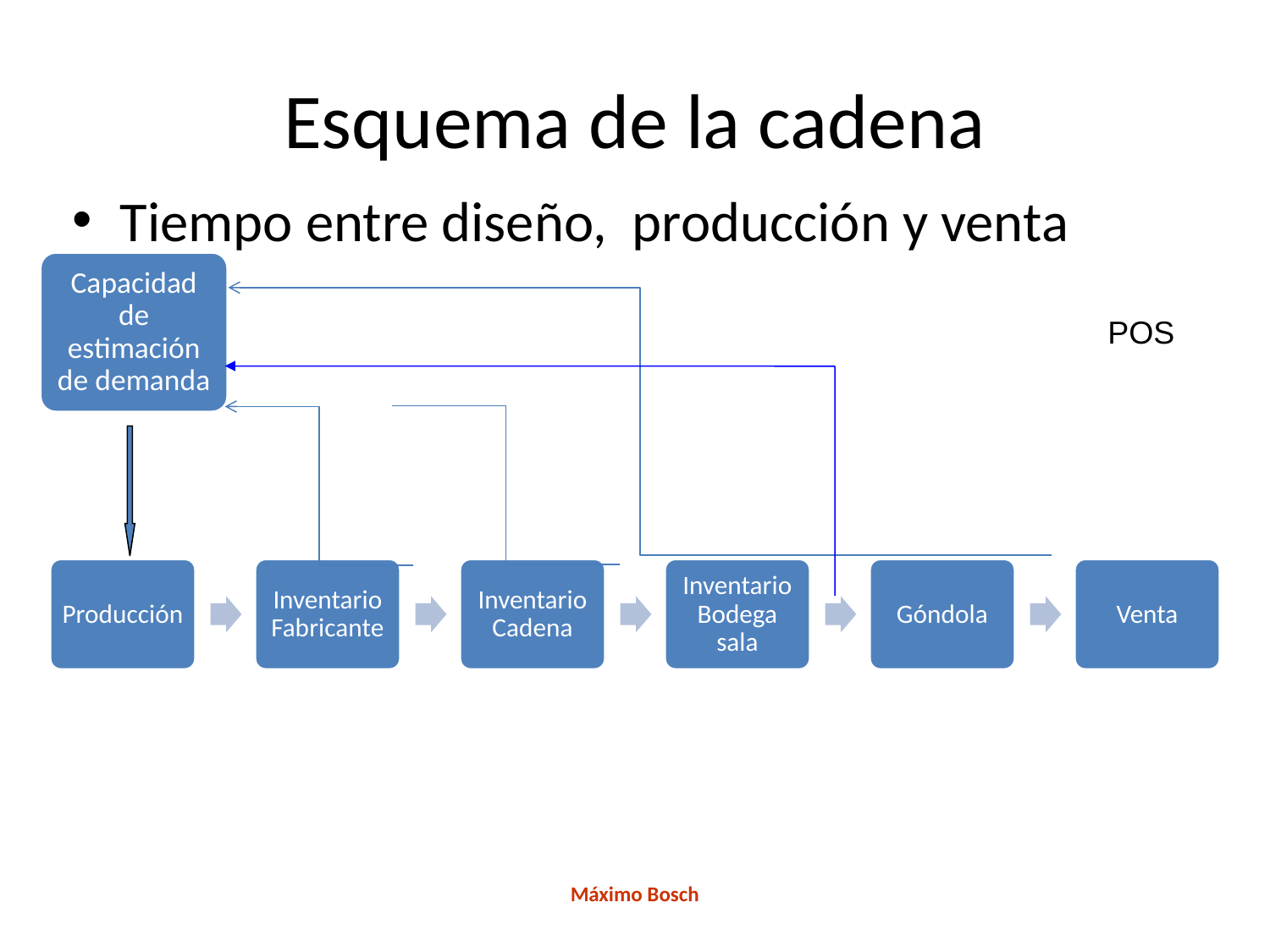

Esquema de la cadena
Tiempo entre diseño,  producción y venta
Capacidad de estimación de demanda
POS

Producción

Inventario Fabricante

Inventario Cadena

Inventario Bodega sala

Góndola

Venta
Máximo Bosch